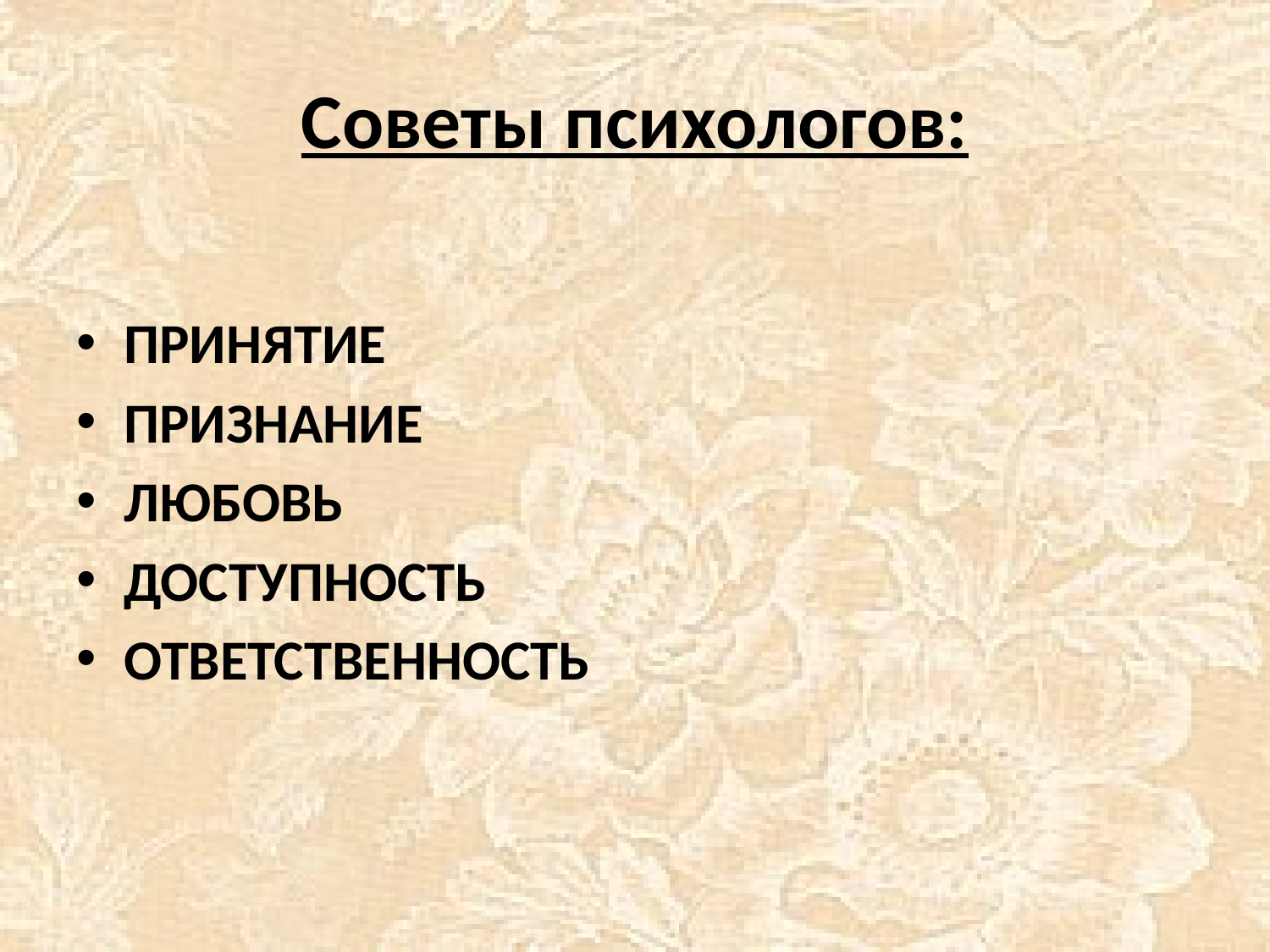

# Советы психологов:

ПРИНЯТИЕ
ПРИЗНАНИЕ
ЛЮБОВЬ
ДОСТУПНОСТЬ
ОТВЕТСТВЕННОСТЬ